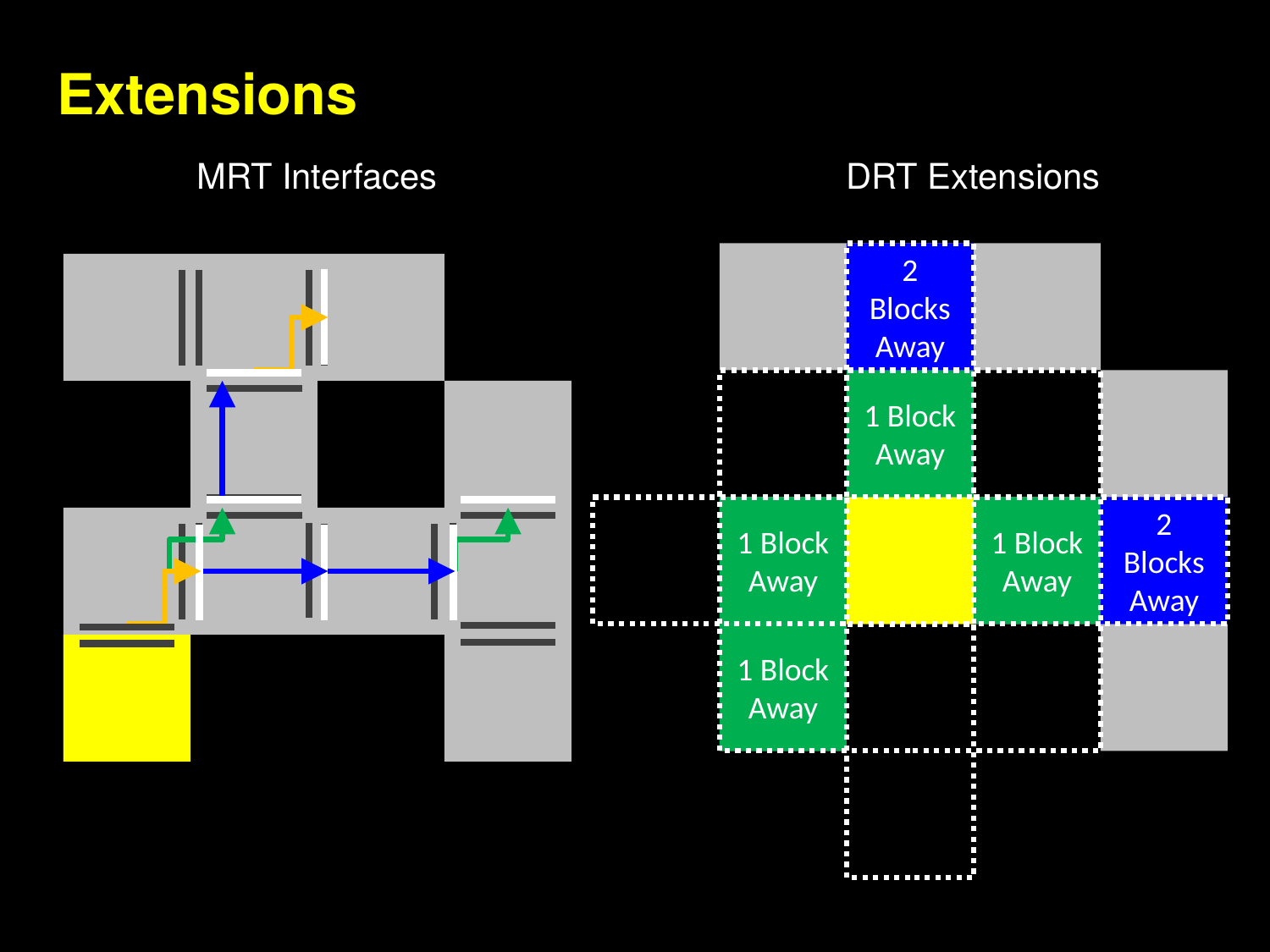

# Extensions
MRT Interfaces
DRT Extensions

2 Blocks Away
2 Blocks
Away

1 Block Away
1 Block
Away
1 Block
Away
1 Block Away